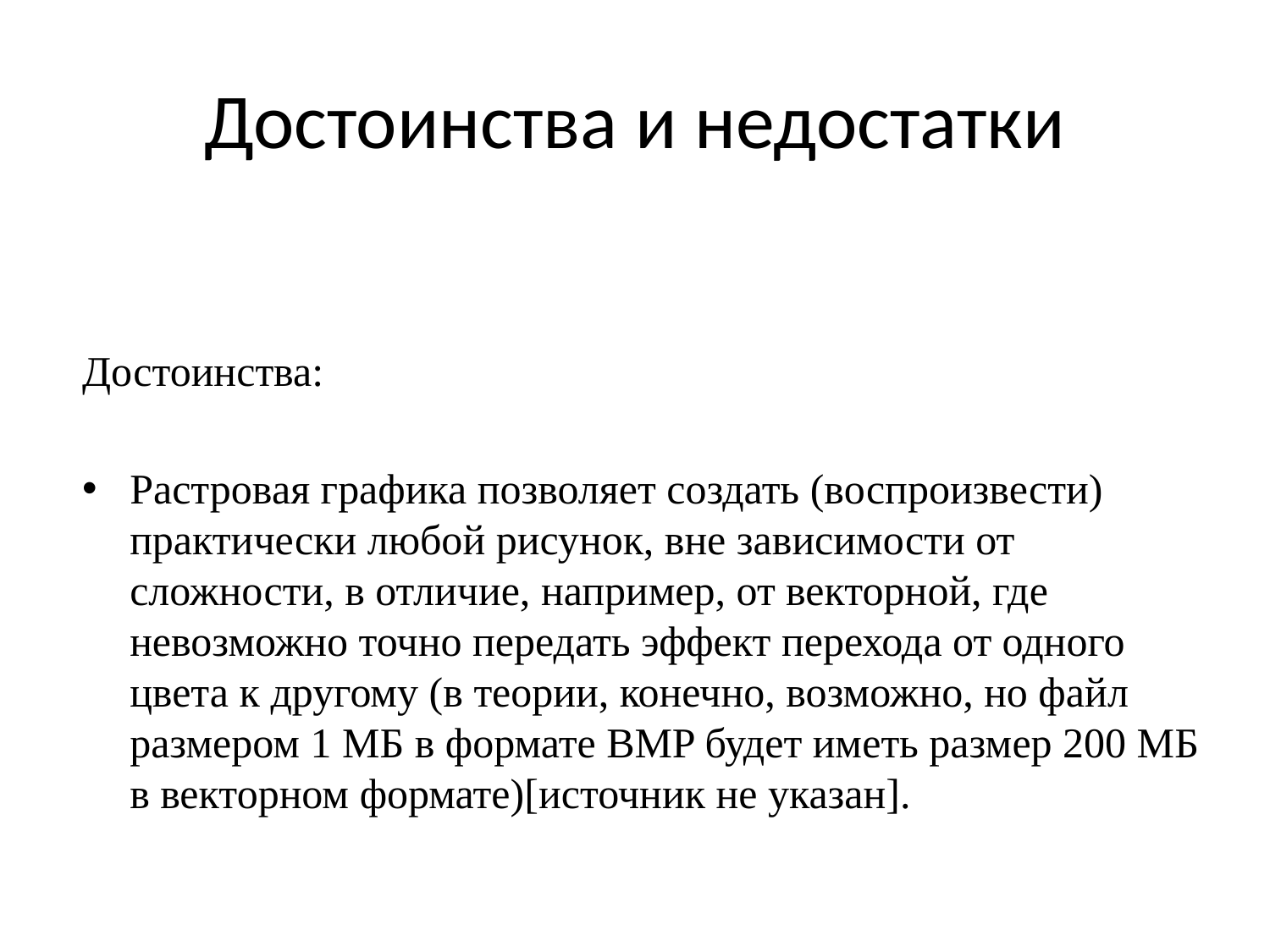

# Достоинства и недостатки
Достоинства:

Растровая графика позволяет создать (воспроизвести) практически любой рисунок, вне зависимости от сложности, в отличие, например, от векторной, где невозможно точно передать эффект перехода от одного цвета к другому (в теории, конечно, возможно, но файл размером 1 МБ в формате BMP будет иметь размер 200 МБ в векторном формате)[источник не указан].